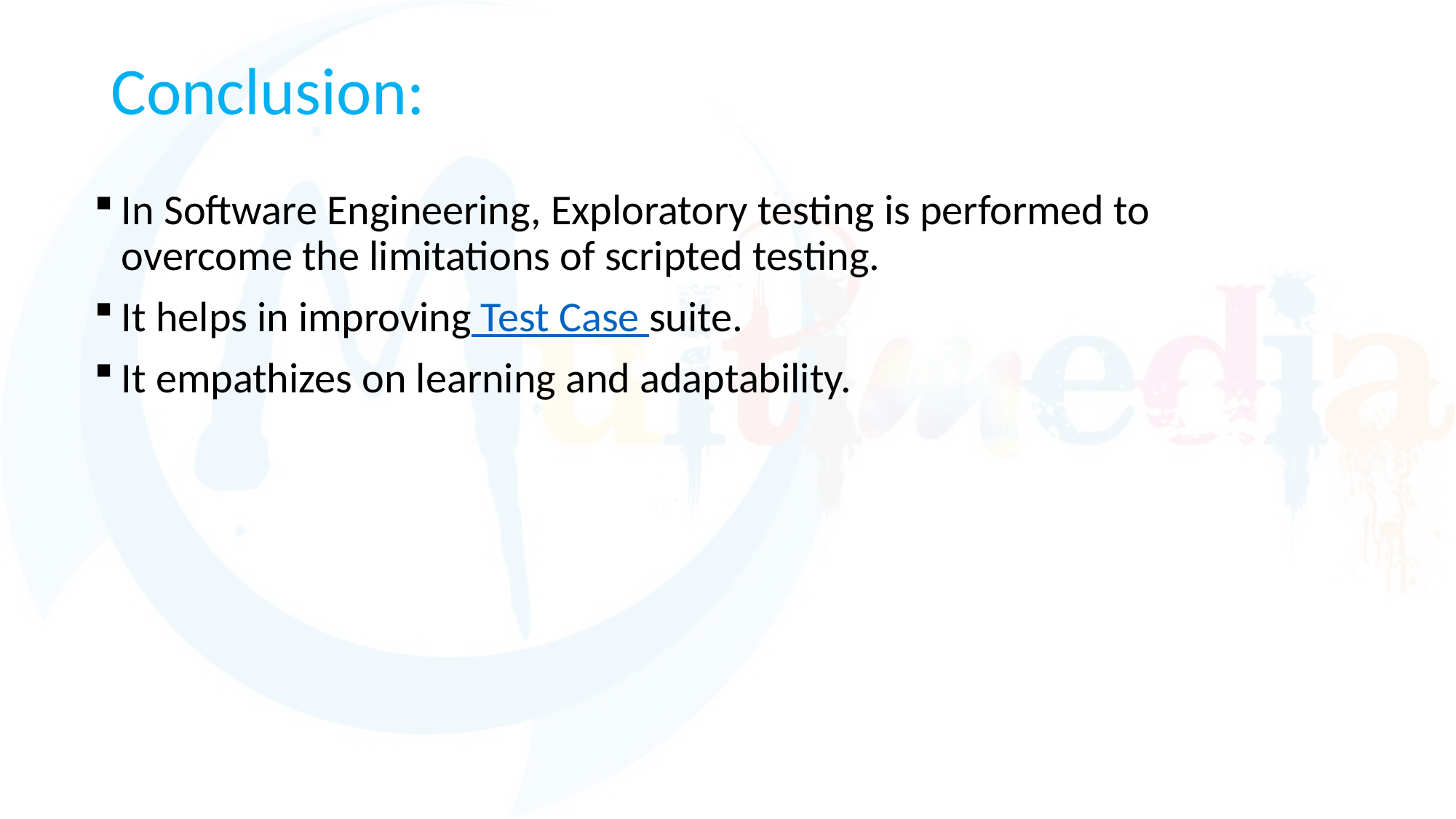

# Conclusion:
In Software Engineering, Exploratory testing is performed to overcome the limitations of scripted testing.
It helps in improving Test Case suite.
It empathizes on learning and adaptability.